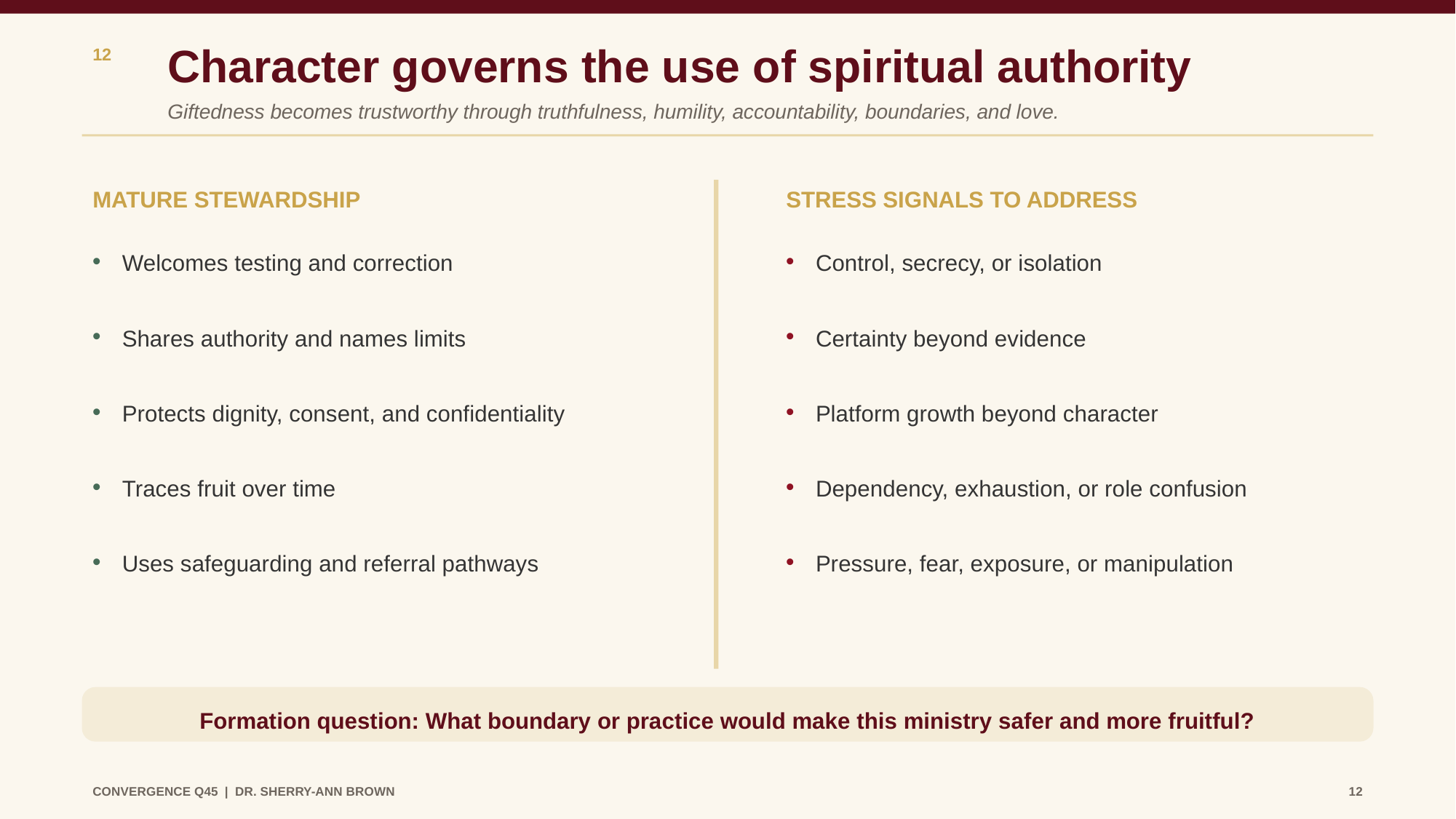

Character governs the use of spiritual authority
12
Giftedness becomes trustworthy through truthfulness, humility, accountability, boundaries, and love.

MATURE STEWARDSHIP

STRESS SIGNALS TO ADDRESS
•
•
Welcomes testing and correction
Control, secrecy, or isolation
•
•
Shares authority and names limits
Certainty beyond evidence
•
•
Protects dignity, consent, and confidentiality
Platform growth beyond character
•
•
Traces fruit over time
Dependency, exhaustion, or role confusion
•
•
Uses safeguarding and referral pathways
Pressure, fear, exposure, or manipulation

Formation question: What boundary or practice would make this ministry safer and more fruitful?
CONVERGENCE Q45  |  DR. SHERRY-ANN BROWN
12